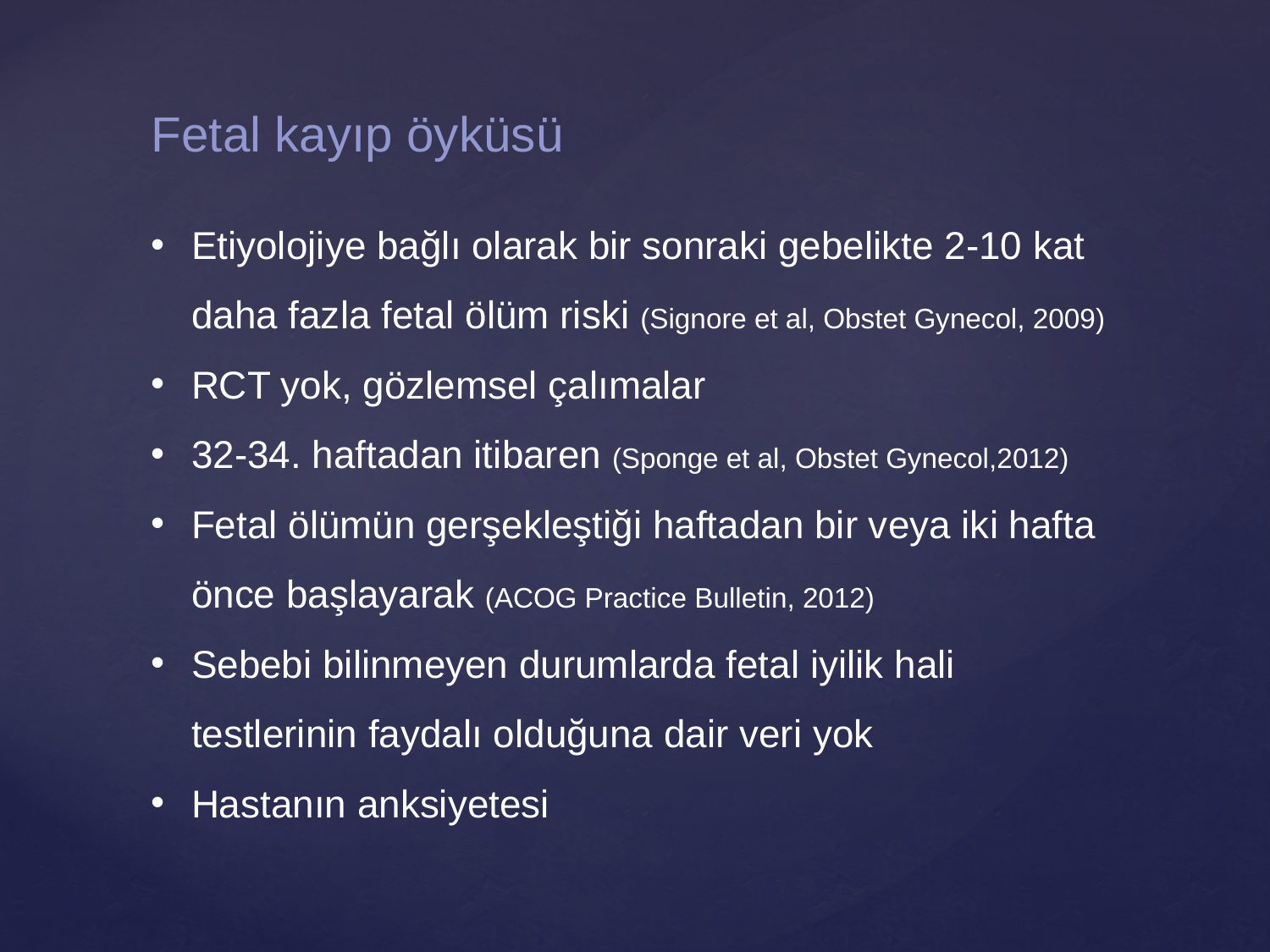

Fetal kayıp öyküsü
Etiyolojiye bağlı olarak bir sonraki gebelikte 2-10 kat daha fazla fetal ölüm riski (Signore et al, Obstet Gynecol, 2009)
RCT yok, gözlemsel çalımalar
32-34. haftadan itibaren (Sponge et al, Obstet Gynecol,2012)
Fetal ölümün gerşekleştiği haftadan bir veya iki hafta önce başlayarak (ACOG Practice Bulletin, 2012)
Sebebi bilinmeyen durumlarda fetal iyilik hali testlerinin faydalı olduğuna dair veri yok
Hastanın anksiyetesi